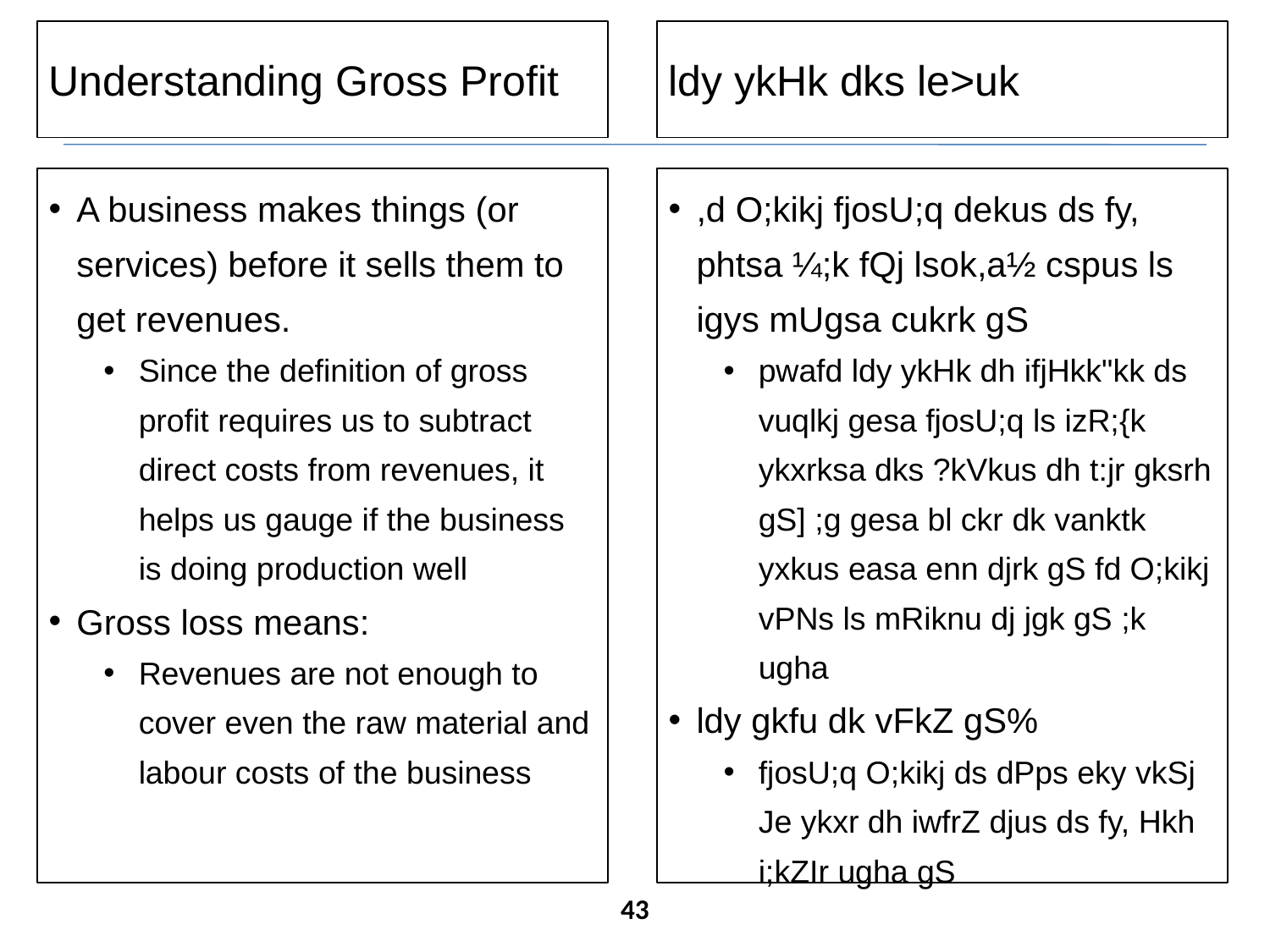

Understanding Gross Profit
ldy ykHk dks le>uk

A business makes things (or services) before it sells them to get revenues.
Since the definition of gross profit requires us to subtract direct costs from revenues, it helps us gauge if the business is doing production well
Gross loss means:
Revenues are not enough to cover even the raw material and labour costs of the business
,d O;kikj fjosU;q dekus ds fy, phtsa ¼;k fQj lsok,a½ cspus ls igys mUgsa cukrk gS
pwafd ldy ykHk dh ifjHkk"kk ds vuqlkj gesa fjosU;q ls izR;{k ykxrksa dks ?kVkus dh t:jr gksrh gS] ;g gesa bl ckr dk vanktk yxkus easa enn djrk gS fd O;kikj vPNs ls mRiknu dj jgk gS ;k ugha
ldy gkfu dk vFkZ gS%
fjosU;q O;kikj ds dPps eky vkSj Je ykxr dh iwfrZ djus ds fy, Hkh i;kZIr ugha gS
43